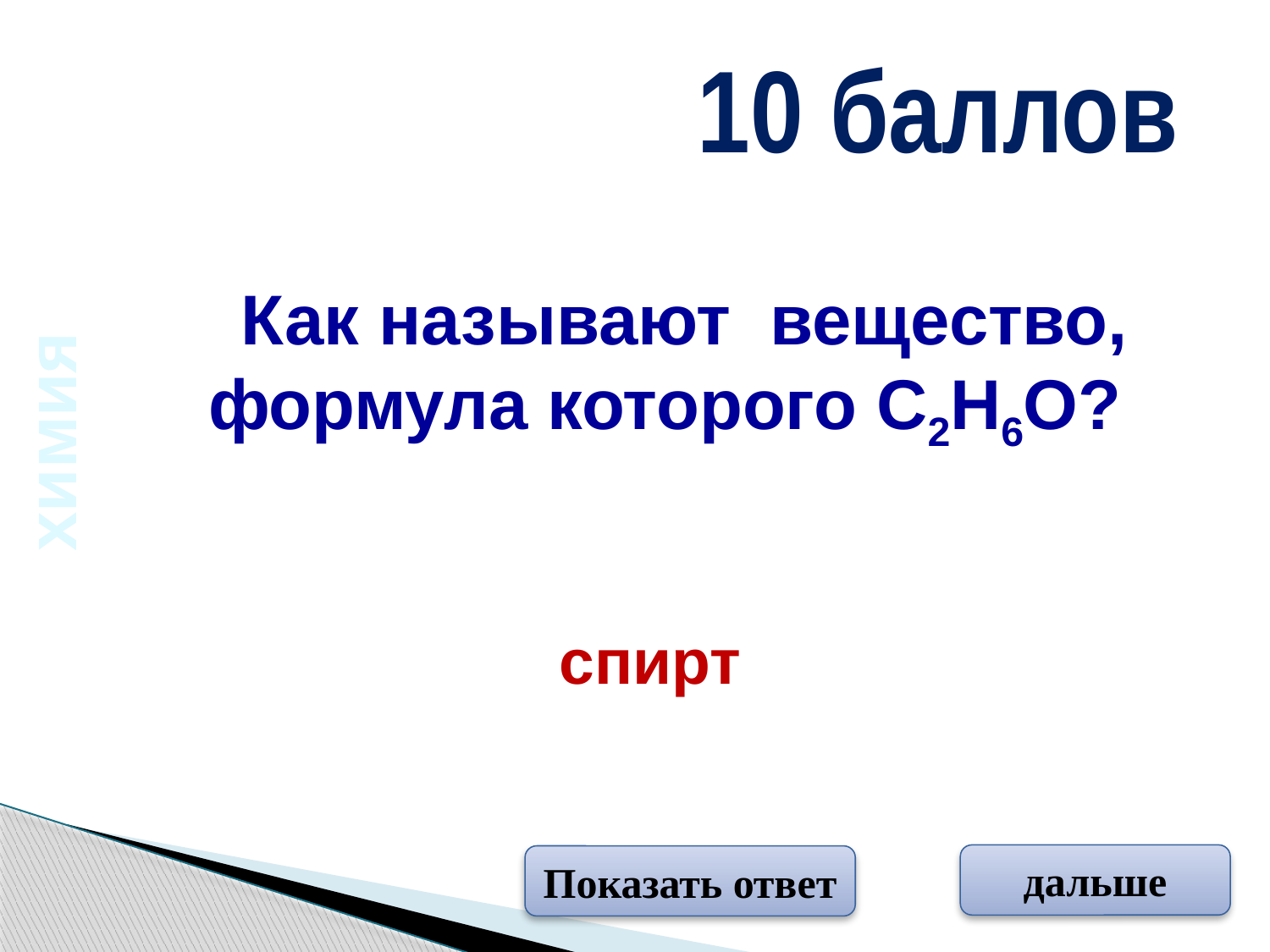

10 баллов
Как называют  вещество, формула которого С2H6O?
химия
спирт
дальше
Показать ответ